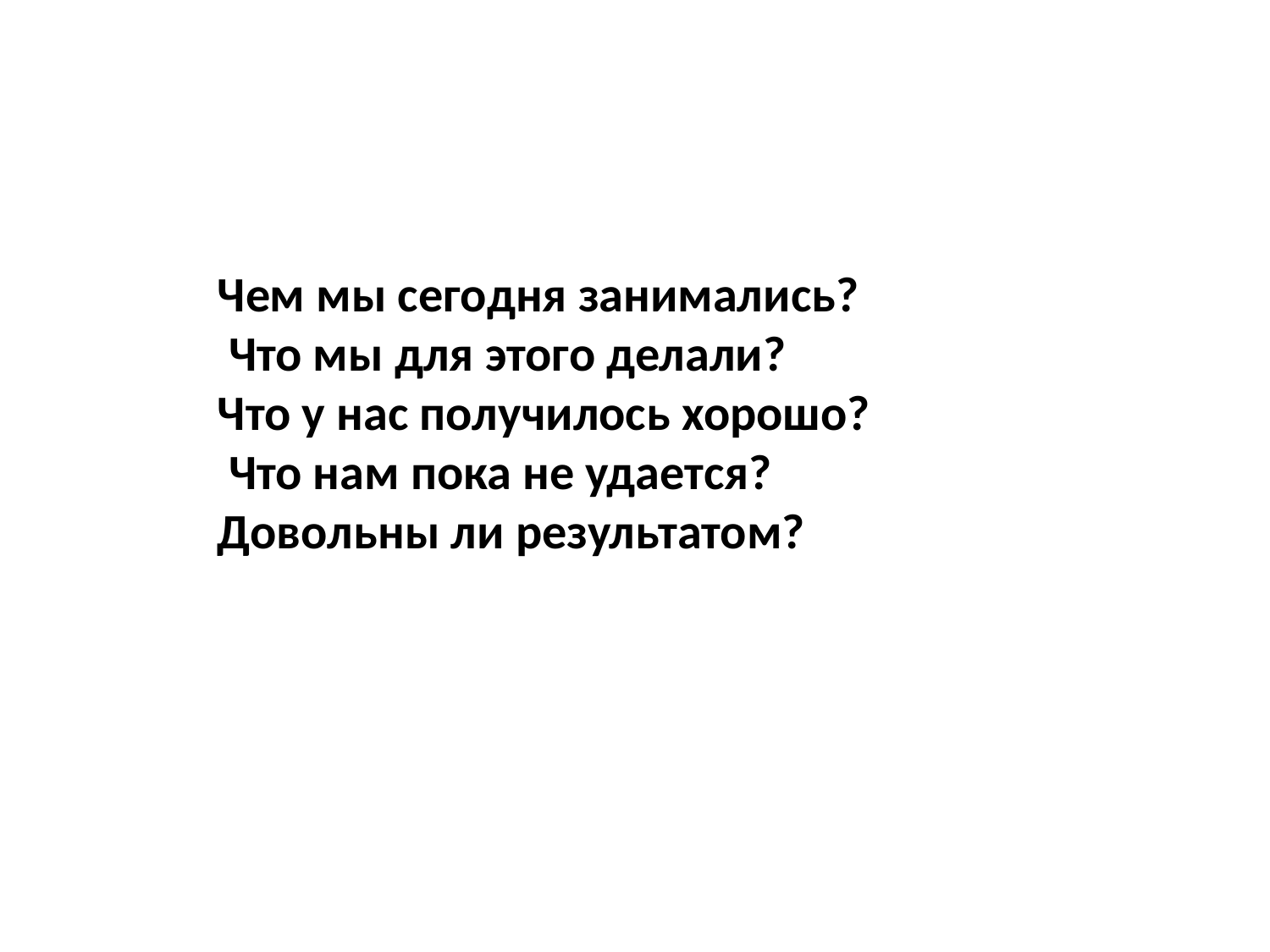

Чем мы сегодня занимались?
 Что мы для этого делали?
Что у нас получилось хорошо?
 Что нам пока не удается?
Довольны ли результатом?